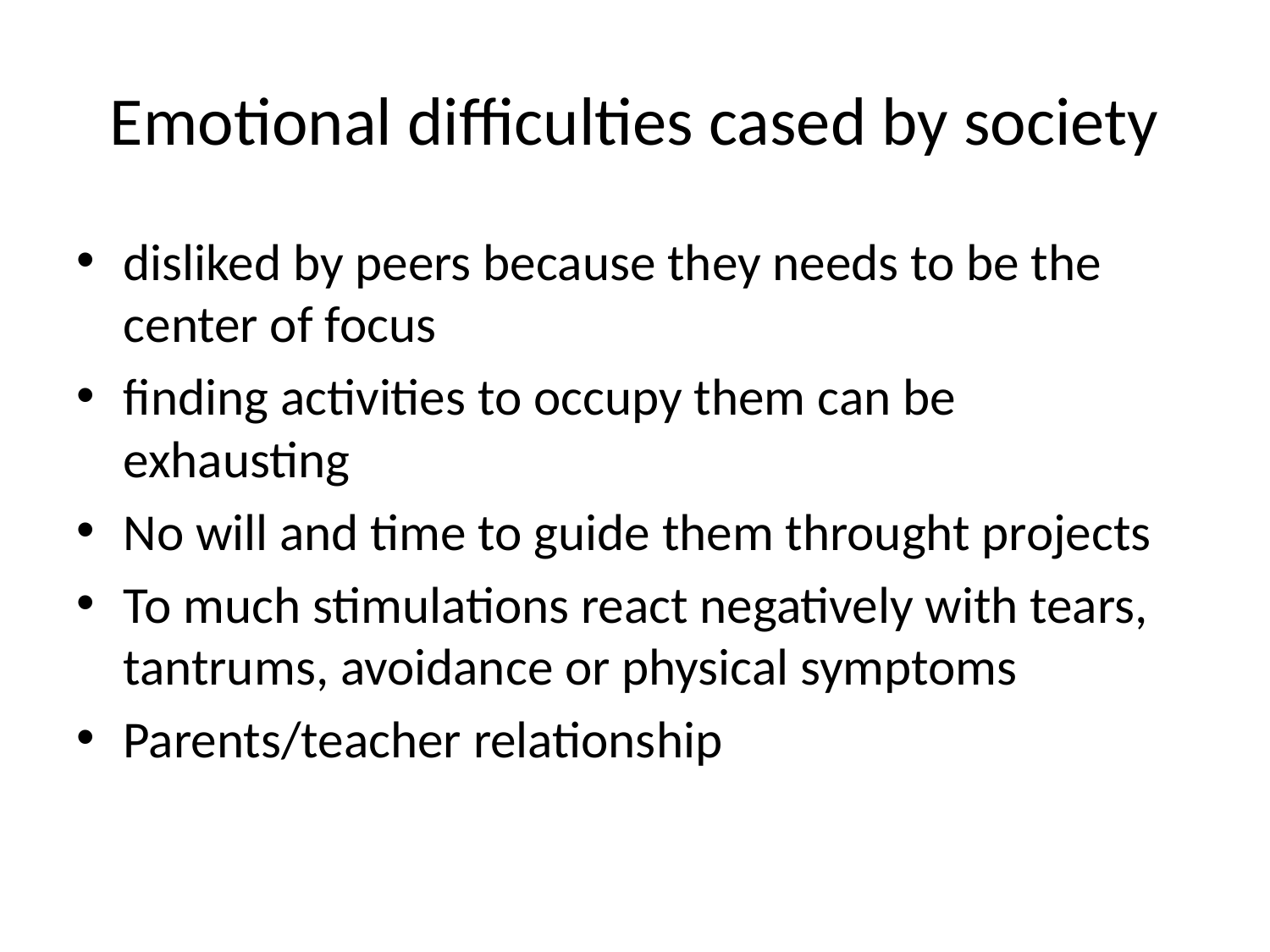

# Emotional difficulties cased by society
disliked by peers because they needs to be the center of focus
finding activities to occupy them can be exhausting
No will and time to guide them throught projects
To much stimulations react negatively with tears, tantrums, avoidance or physical symptoms
Parents/teacher relationship